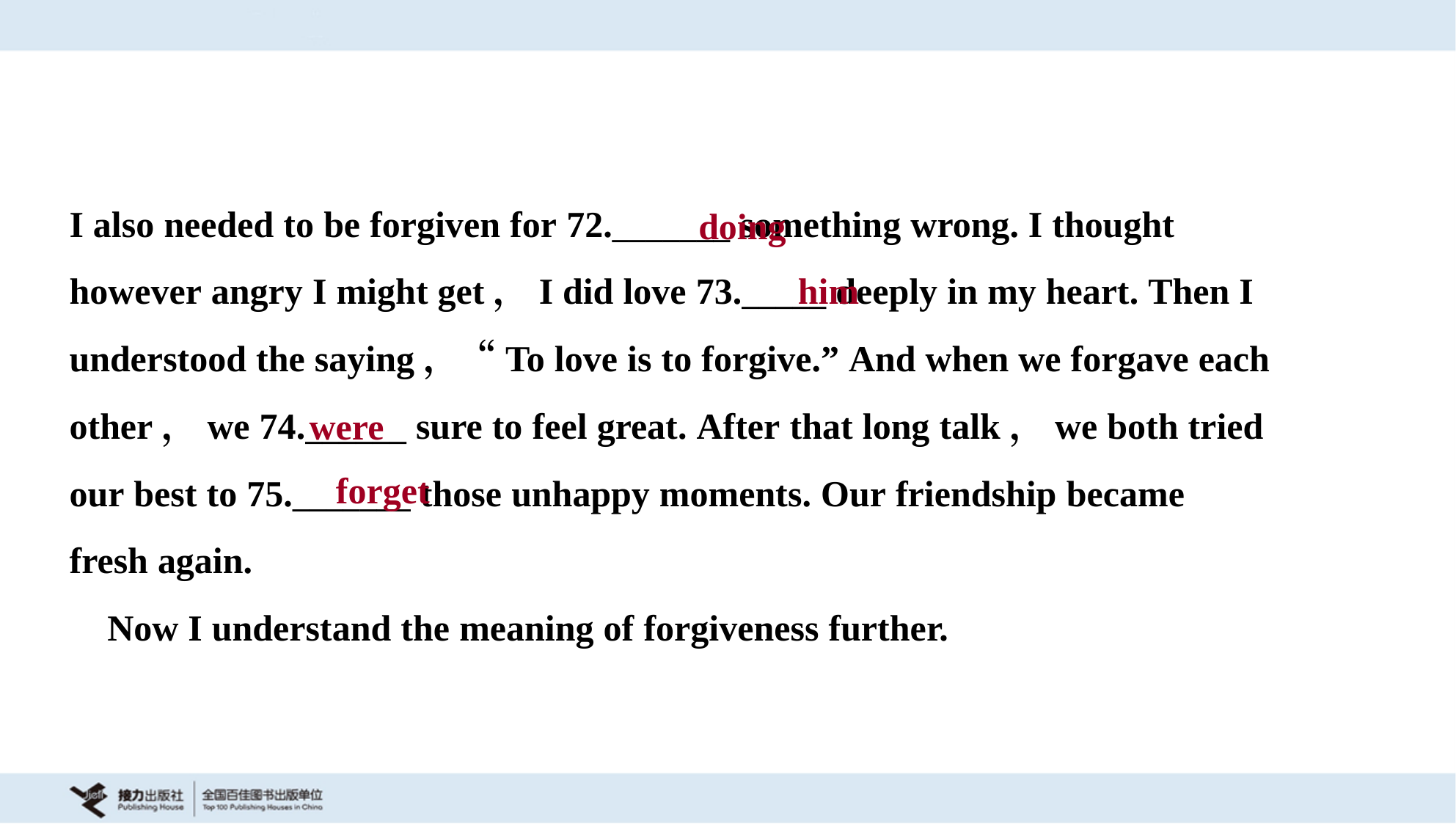

I also needed to be forgiven for 72._______ something wrong. I thought
however angry I might get，I did love 73._____ deeply in my heart. Then I
understood the saying，“To love is to forgive.” And when we forgave each
other，we 74.______ sure to feel great. After that long talk，we both tried
our best to 75._______ those unhappy moments. Our friendship became
fresh again.
    Now I understand the meaning of forgiveness further.
doing
him
were
forget